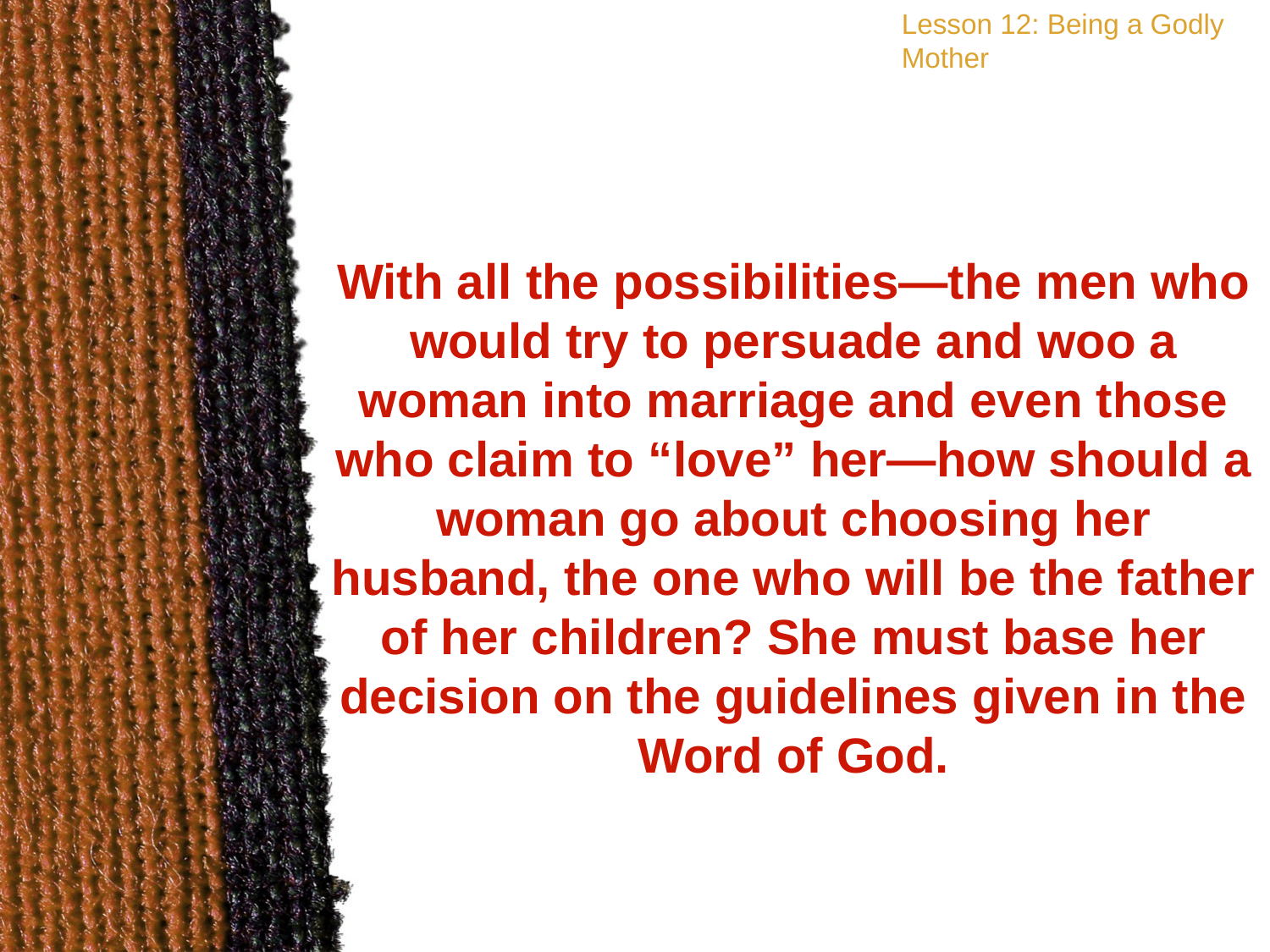

Lesson 12: Being a Godly Mother
With all the possibilities—the men who would try to persuade and woo a woman into marriage and even those who claim to “love” her—how should a woman go about choosing her husband, the one who will be the father of her children? She must base her decision on the guidelines given in the Word of God.